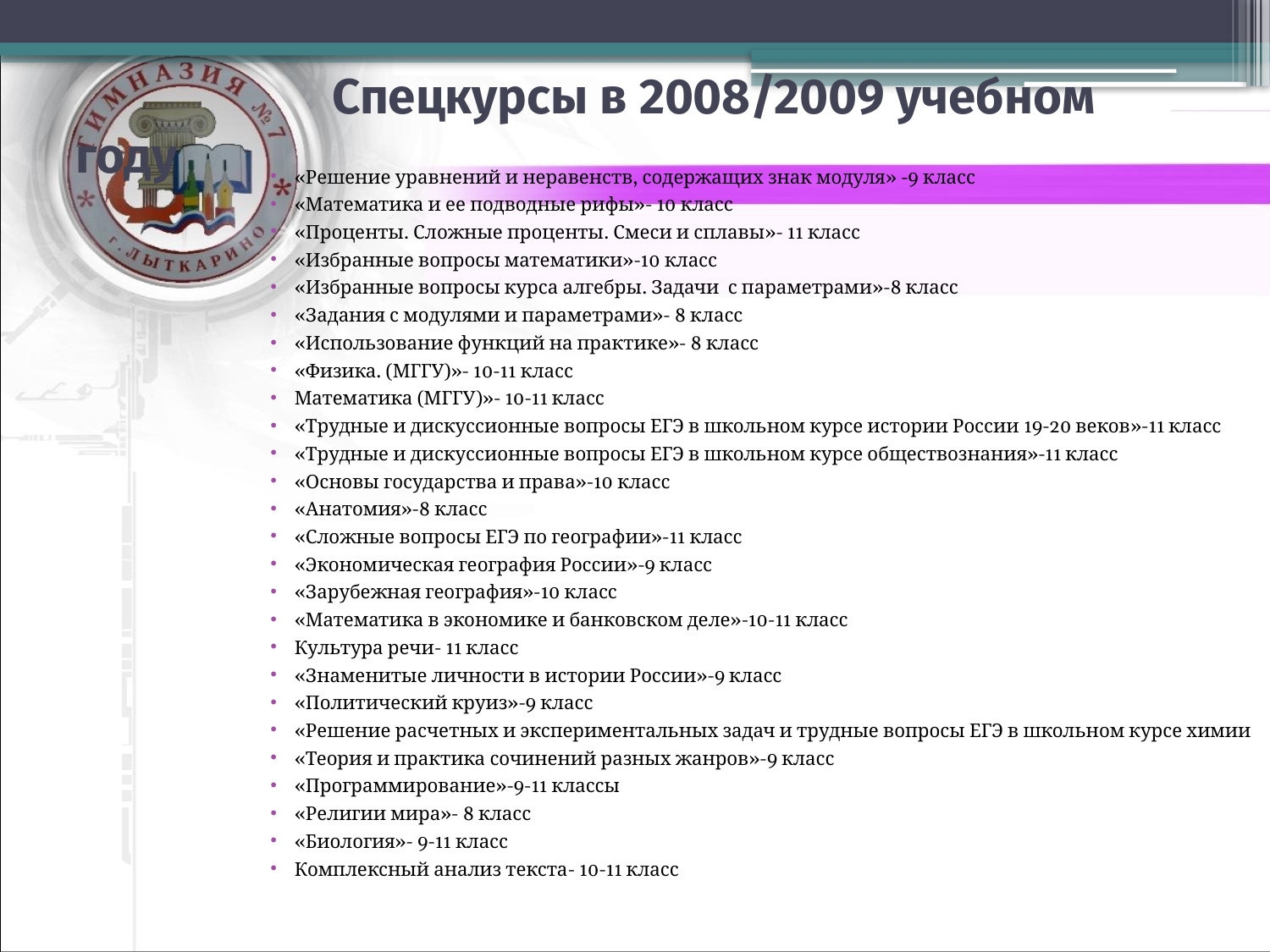

# Спецкурсы в 2008/2009 учебном году
«Решение уравнений и неравенств, содержащих знак модуля» -9 класс
«Математика и ее подводные рифы»- 10 класс
«Проценты. Сложные проценты. Смеси и сплавы»- 11 класс
«Избранные вопросы математики»-10 класс
«Избранные вопросы курса алгебры. Задачи  с параметрами»-8 класс
«Задания с модулями и параметрами»- 8 класс
«Использование функций на практике»- 8 класс
«Физика. (МГГУ)»- 10-11 класс
Математика (МГГУ)»- 10-11 класс
«Трудные и дискуссионные вопросы ЕГЭ в школьном курсе истории России 19-20 веков»-11 класс
«Трудные и дискуссионные вопросы ЕГЭ в школьном курсе обществознания»-11 класс
«Основы государства и права»-10 класс
«Анатомия»-8 класс
«Сложные вопросы ЕГЭ по географии»-11 класс
«Экономическая география России»-9 класс
«Зарубежная география»-10 класс
«Математика в экономике и банковском деле»-10-11 класс
Культура речи- 11 класс
«Знаменитые личности в истории России»-9 класс
«Политический круиз»-9 класс
«Решение расчетных и экспериментальных задач и трудные вопросы ЕГЭ в школьном курсе химии
«Теория и практика сочинений разных жанров»-9 класс
«Программирование»-9-11 классы
«Религии мира»- 8 класс
«Биология»- 9-11 класс
Комплексный анализ текста- 10-11 класс